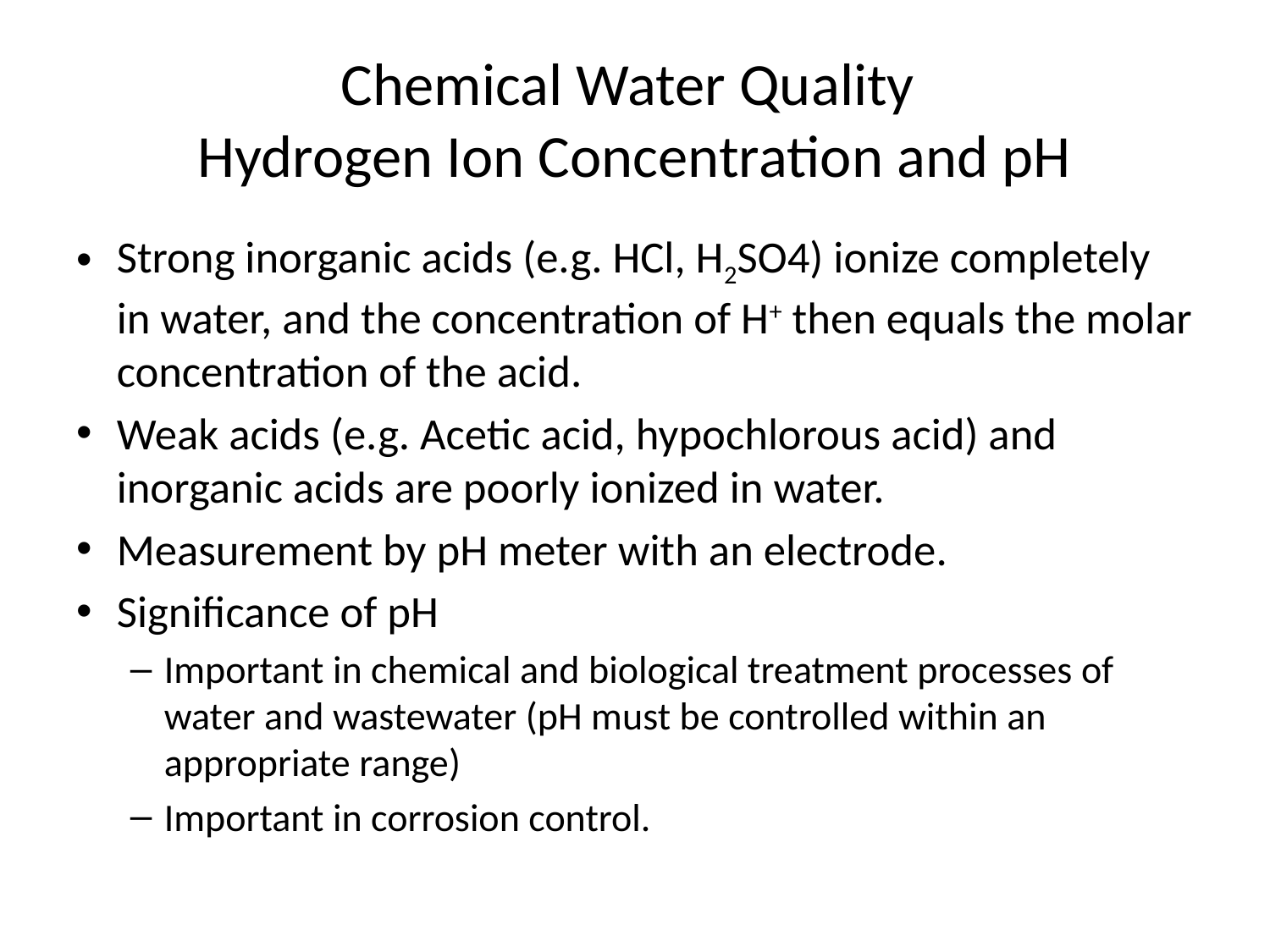

# Chemical Water Quality Hydrogen Ion Concentration and pH
Strong inorganic acids (e.g. HCl, H2SO4) ionize completely in water, and the concentration of H+ then equals the molar concentration of the acid.
Weak acids (e.g. Acetic acid, hypochlorous acid) and inorganic acids are poorly ionized in water.
Measurement by pH meter with an electrode.
Significance of pH
Important in chemical and biological treatment processes of water and wastewater (pH must be controlled within an appropriate range)
Important in corrosion control.